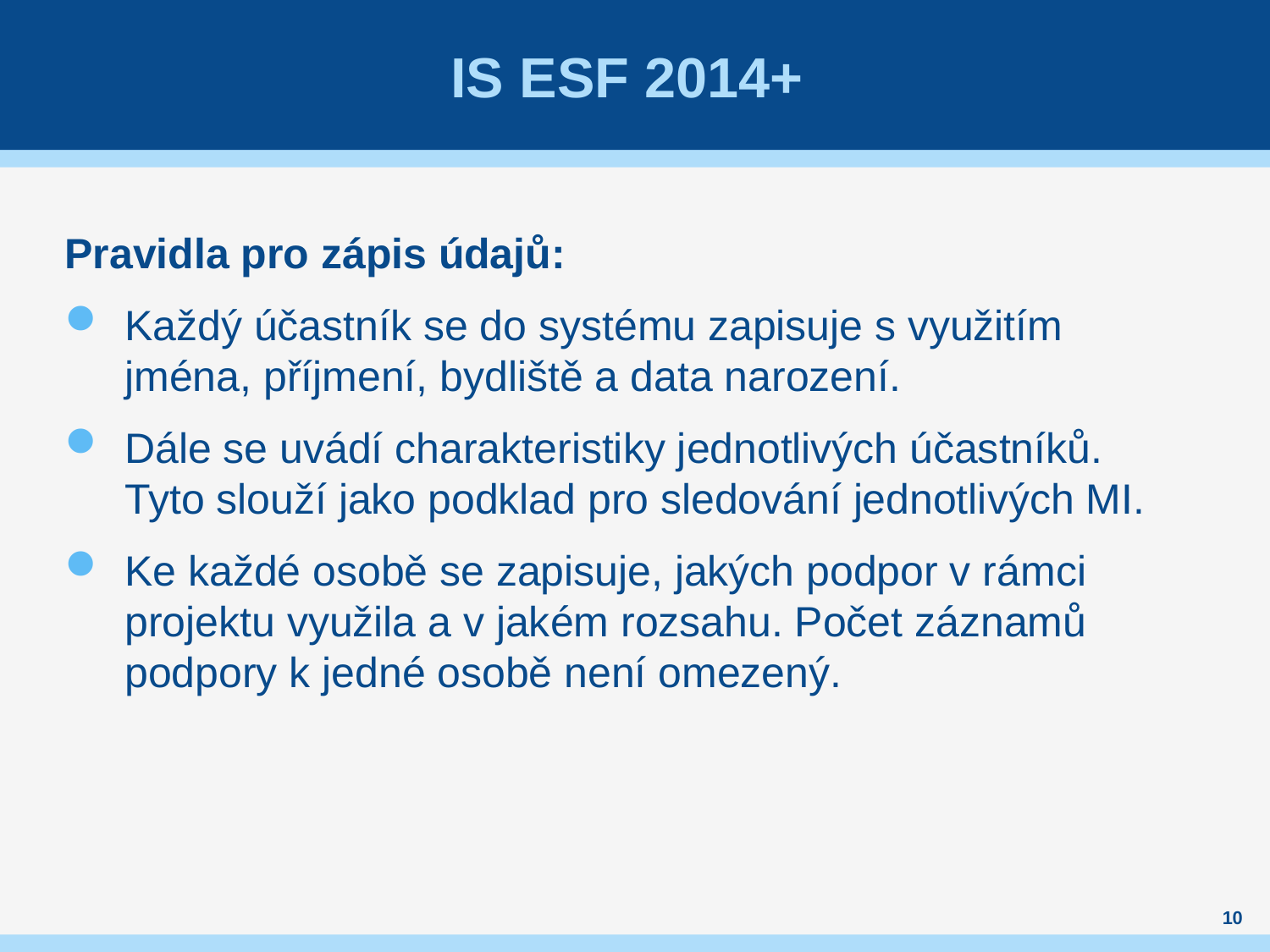

# IS ESF 2014+
Pravidla pro zápis údajů:
Každý účastník se do systému zapisuje s využitím jména, příjmení, bydliště a data narození.
Dále se uvádí charakteristiky jednotlivých účastníků. Tyto slouží jako podklad pro sledování jednotlivých MI.
Ke každé osobě se zapisuje, jakých podpor v rámci projektu využila a v jakém rozsahu. Počet záznamů podpory k jedné osobě není omezený.
10